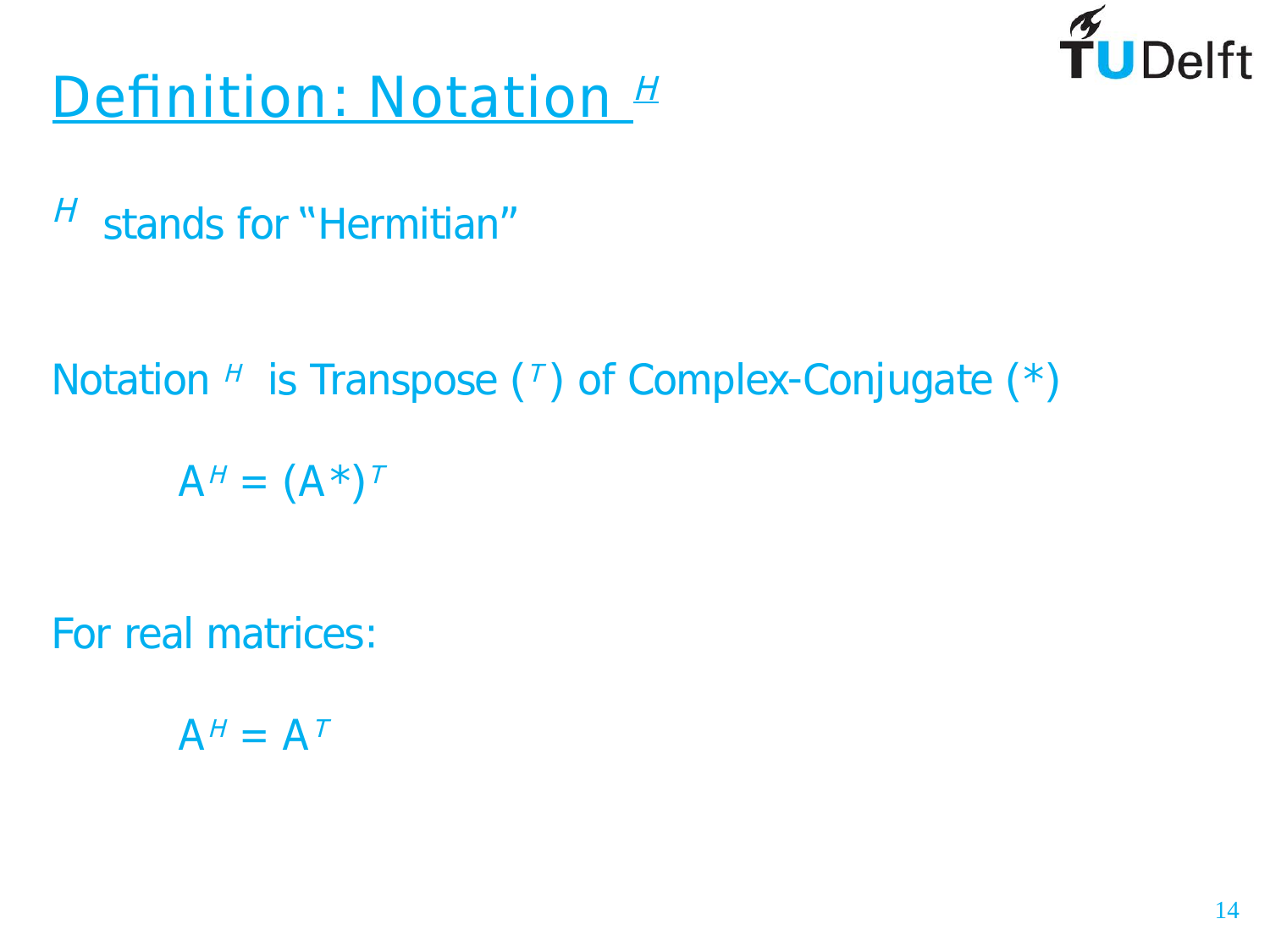

# Definition: Notation H
H  stands for “Hermitian”

Notation H  is Transpose (T ) of Complex-Conjugate (*)

	AH = (A*)T

For real matrices:

	AH = AT
14